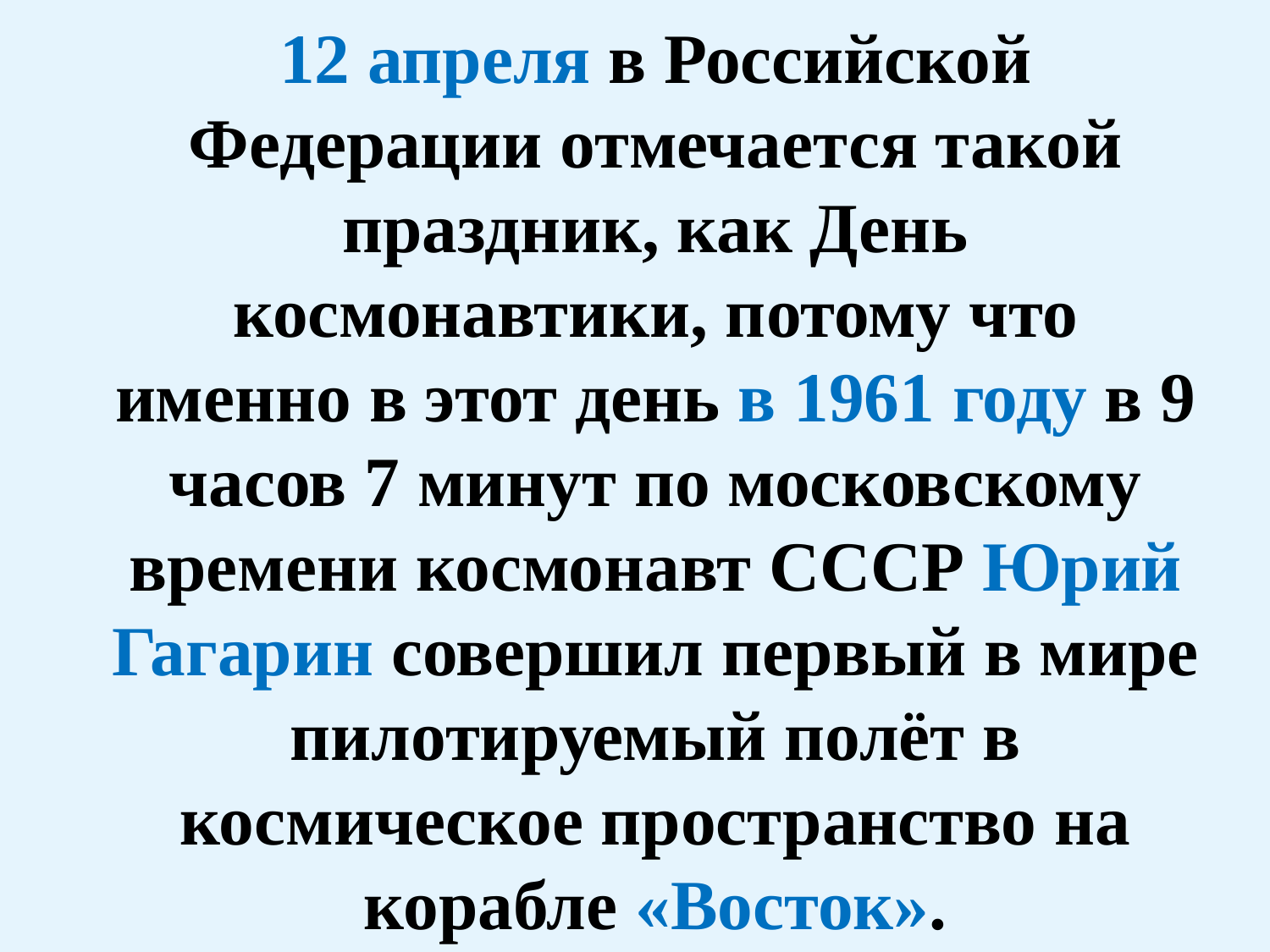

12 апреля в Российской Федерации отмечается такой праздник, как День космонавтики, потому что именно в этот день в 1961 году в 9 часов 7 минут по московскому времени космонавт СССР Юрий Гагарин совершил первый в мире пилотируемый полёт в космическое пространство на корабле «Восток».